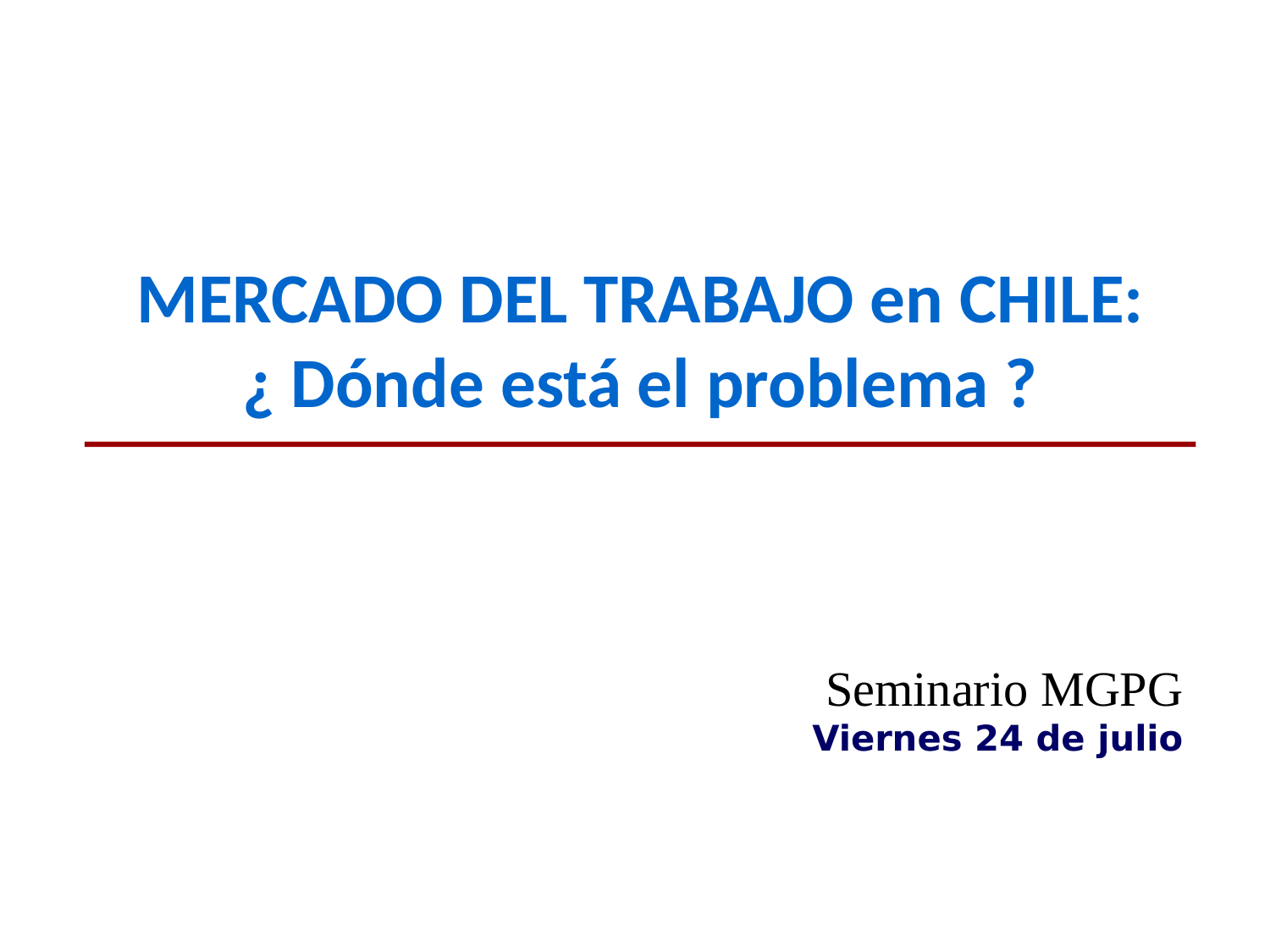

MERCADO DEL TRABAJO en CHILE:
¿ Dónde está el problema ?

Seminario MGPG
Viernes 24 de julio